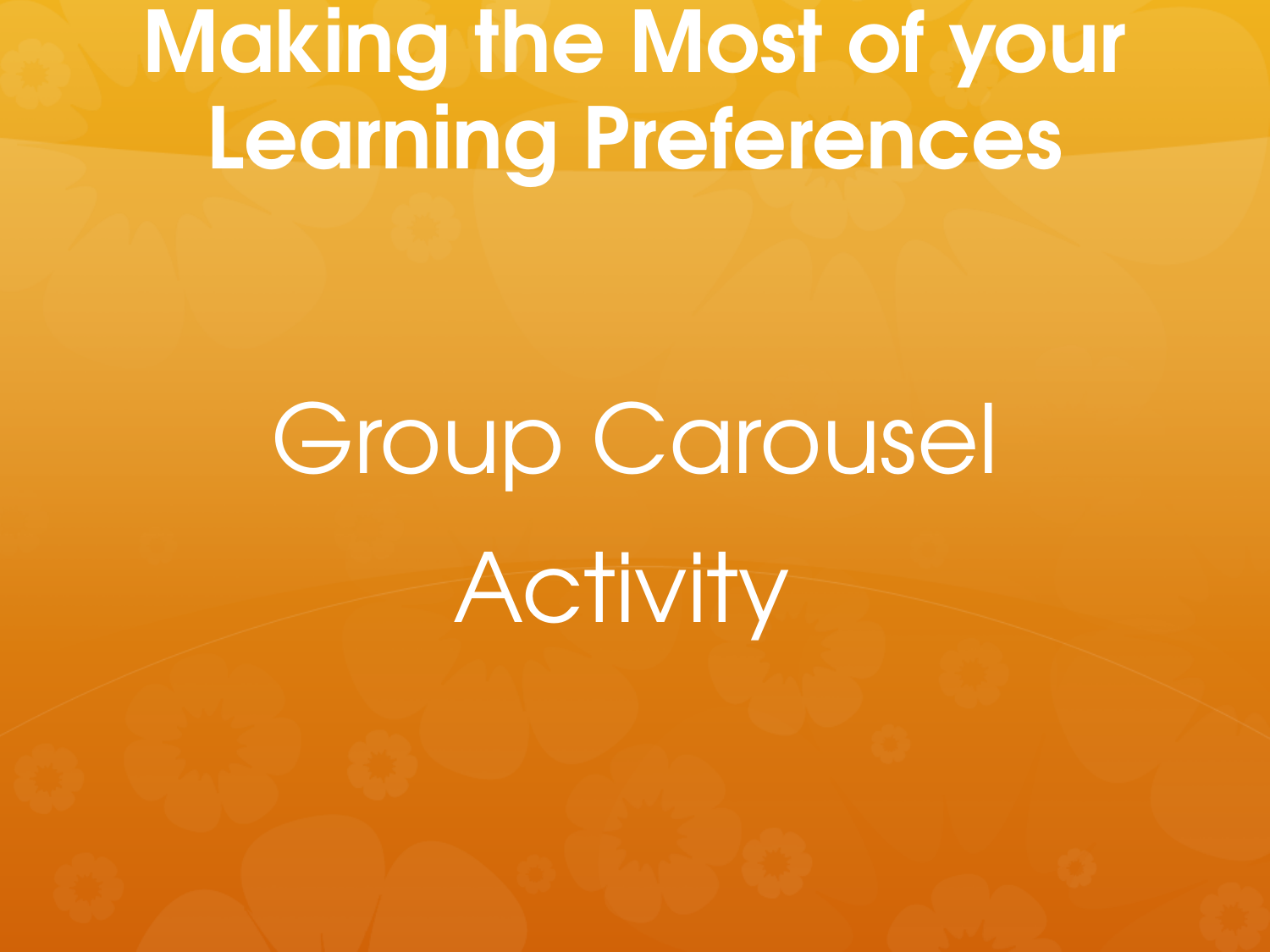

# Making the Most of your Learning Preferences

Group Carousel
Activity